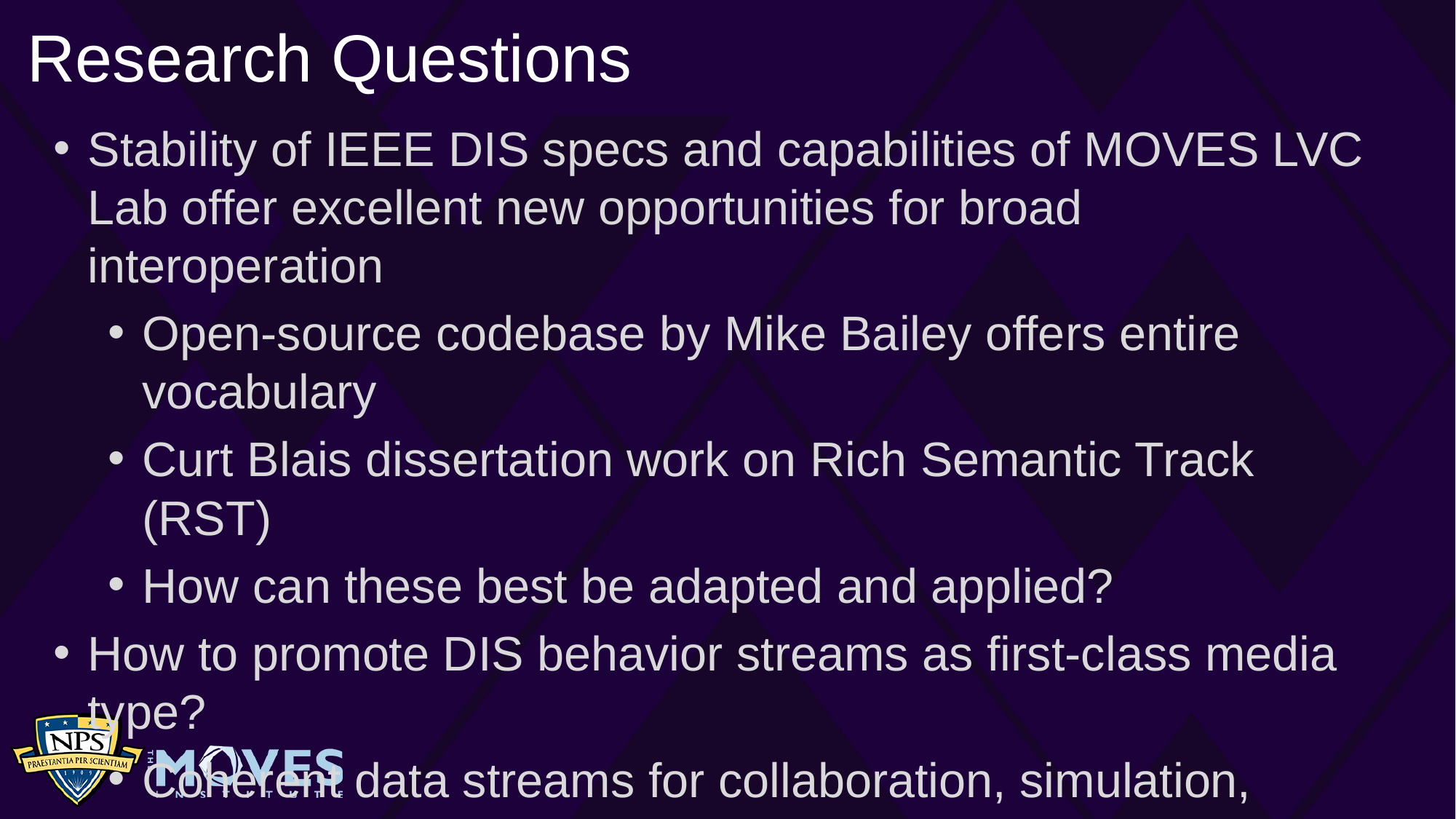

Research Questions
Stability of IEEE DIS specs and capabilities of MOVES LVC Lab offer excellent new opportunities for broad interoperation
Open-source codebase by Mike Bailey offers entire vocabulary
Curt Blais dissertation work on Rich Semantic Track (RST)
How can these best be adapted and applied?
How to promote DIS behavior streams as first-class media type?
Coherent data streams for collaboration, simulation, telemetry
Unit testing of recorded streams for adaptable repeatability
Establish archivable annotated records of simulation activity